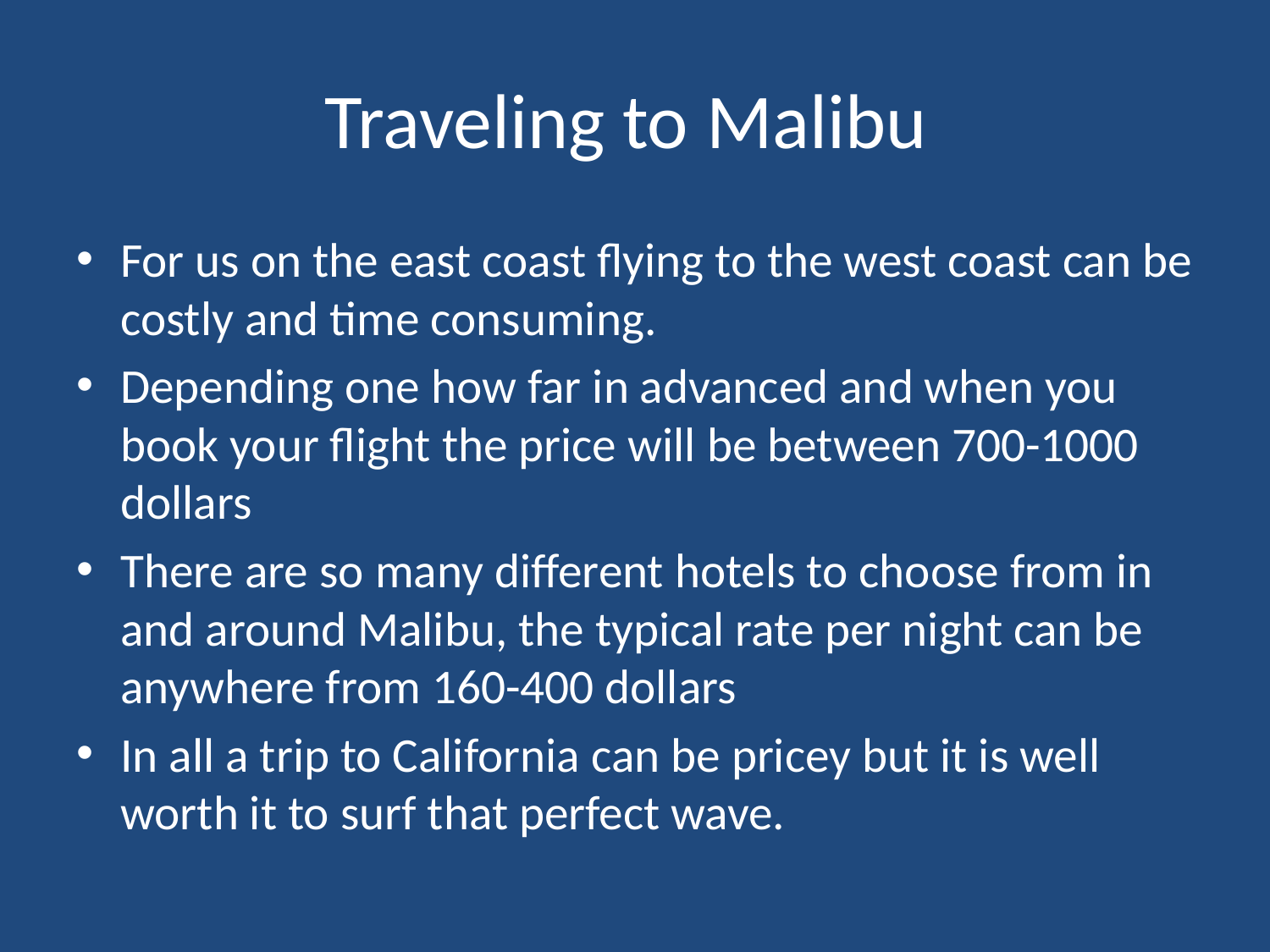

# Traveling to Malibu
For us on the east coast flying to the west coast can be costly and time consuming.
Depending one how far in advanced and when you book your flight the price will be between 700-1000 dollars
There are so many different hotels to choose from in and around Malibu, the typical rate per night can be anywhere from 160-400 dollars
In all a trip to California can be pricey but it is well worth it to surf that perfect wave.